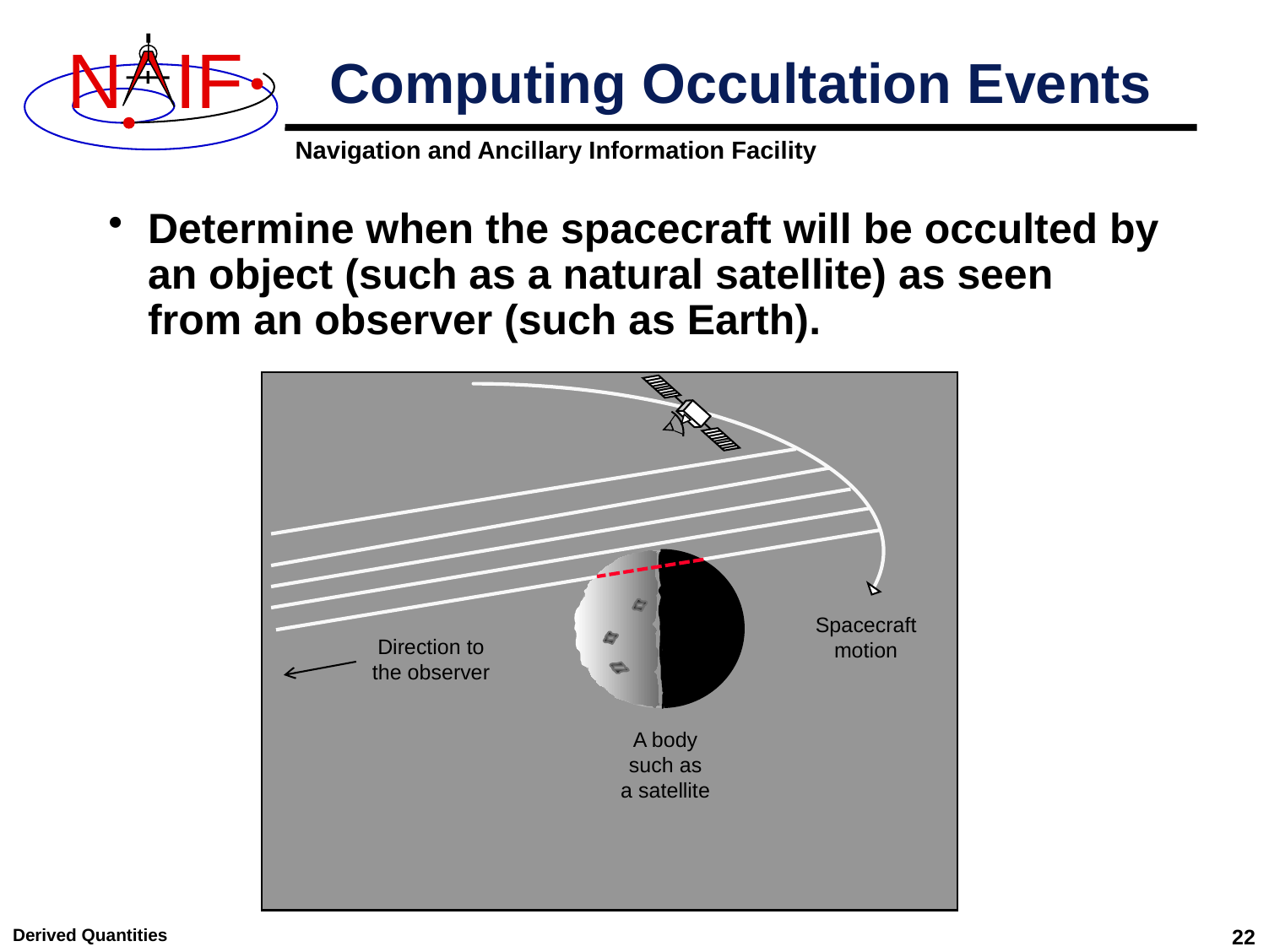

# Computing Occultation Events
Determine when the spacecraft will be occulted by an object (such as a natural satellite) as seen from an observer (such as Earth).

Spacecraft
motion

Direction to
the observer

A body
such as
a satellite
Derived Quantities
22